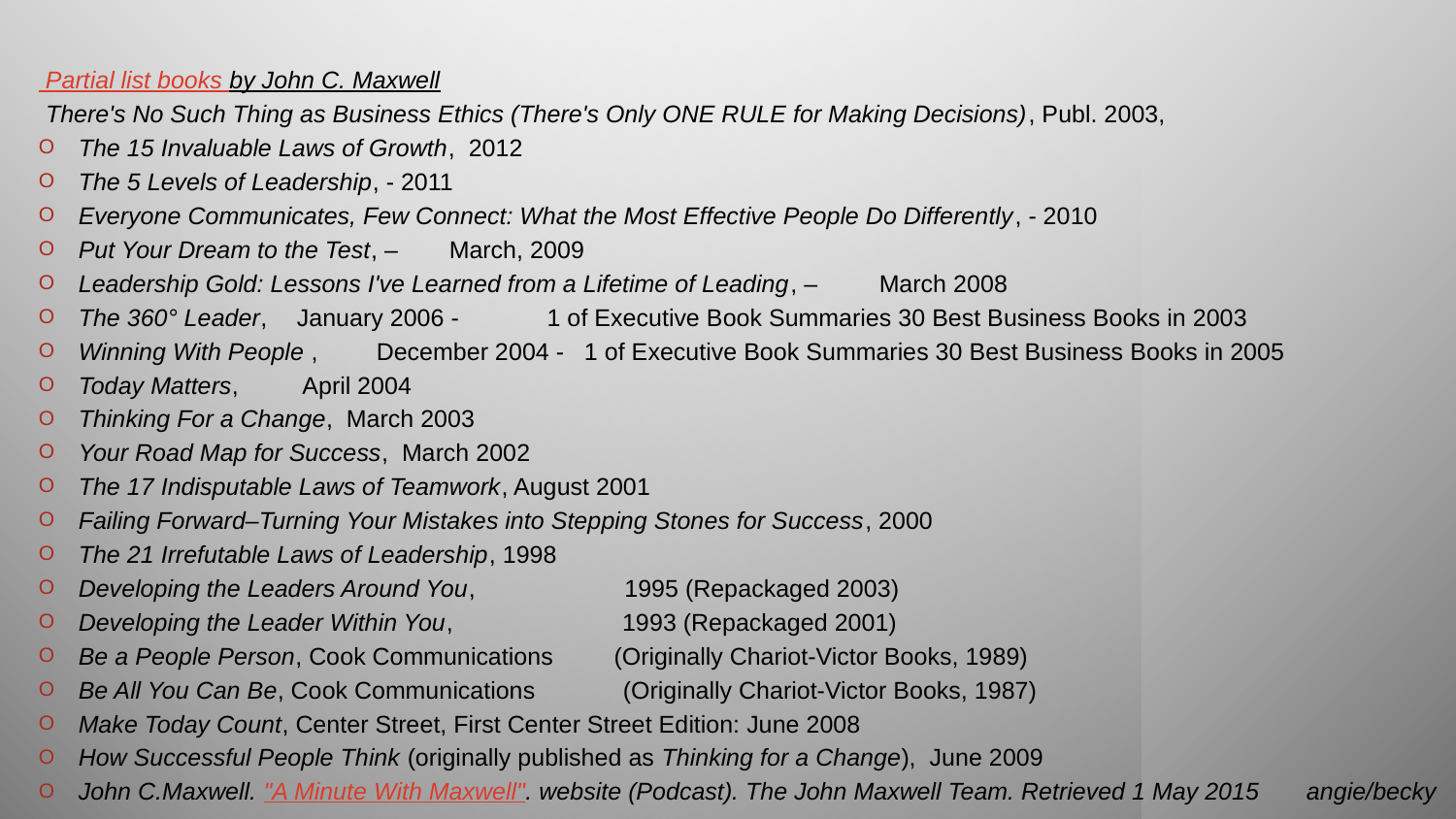

Partial list books by John C. Maxwell
 There's No Such Thing as Business Ethics (There's Only ONE RULE for Making Decisions), Publ. 2003,
The 15 Invaluable Laws of Growth,  2012
The 5 Levels of Leadership, - 2011
Everyone Communicates, Few Connect: What the Most Effective People Do Differently, - 2010
Put Your Dream to the Test, –				 March, 2009
Leadership Gold: Lessons I've Learned from a Lifetime of Leading, –	March 2008
The 360° Leader,  	January 2006 -             1 of Executive Book Summaries 30 Best Business Books in 2003
Winning With People ,	 December 2004 -   1 of Executive Book Summaries 30 Best Business Books in 2005
Today Matters,	 April 2004
Thinking For a Change,  March 2003
Your Road Map for Success,  March 2002
The 17 Indisputable Laws of Teamwork, August 2001
Failing Forward–Turning Your Mistakes into Stepping Stones for Success, 2000
The 21 Irrefutable Laws of Leadership, 1998
Developing the Leaders Around You,                      1995 (Repackaged 2003)
Developing the Leader Within You,                         1993 (Repackaged 2001)
Be a People Person, Cook Communications         (Originally Chariot-Victor Books, 1989)
Be All You Can Be, Cook Communications             (Originally Chariot-Victor Books, 1987)
Make Today Count, Center Street, First Center Street Edition: June 2008
How Successful People Think (originally published as Thinking for a Change),  June 2009
John C.Maxwell. "A Minute With Maxwell". website (Podcast). The John Maxwell Team. Retrieved 1 May 2015       angie/becky